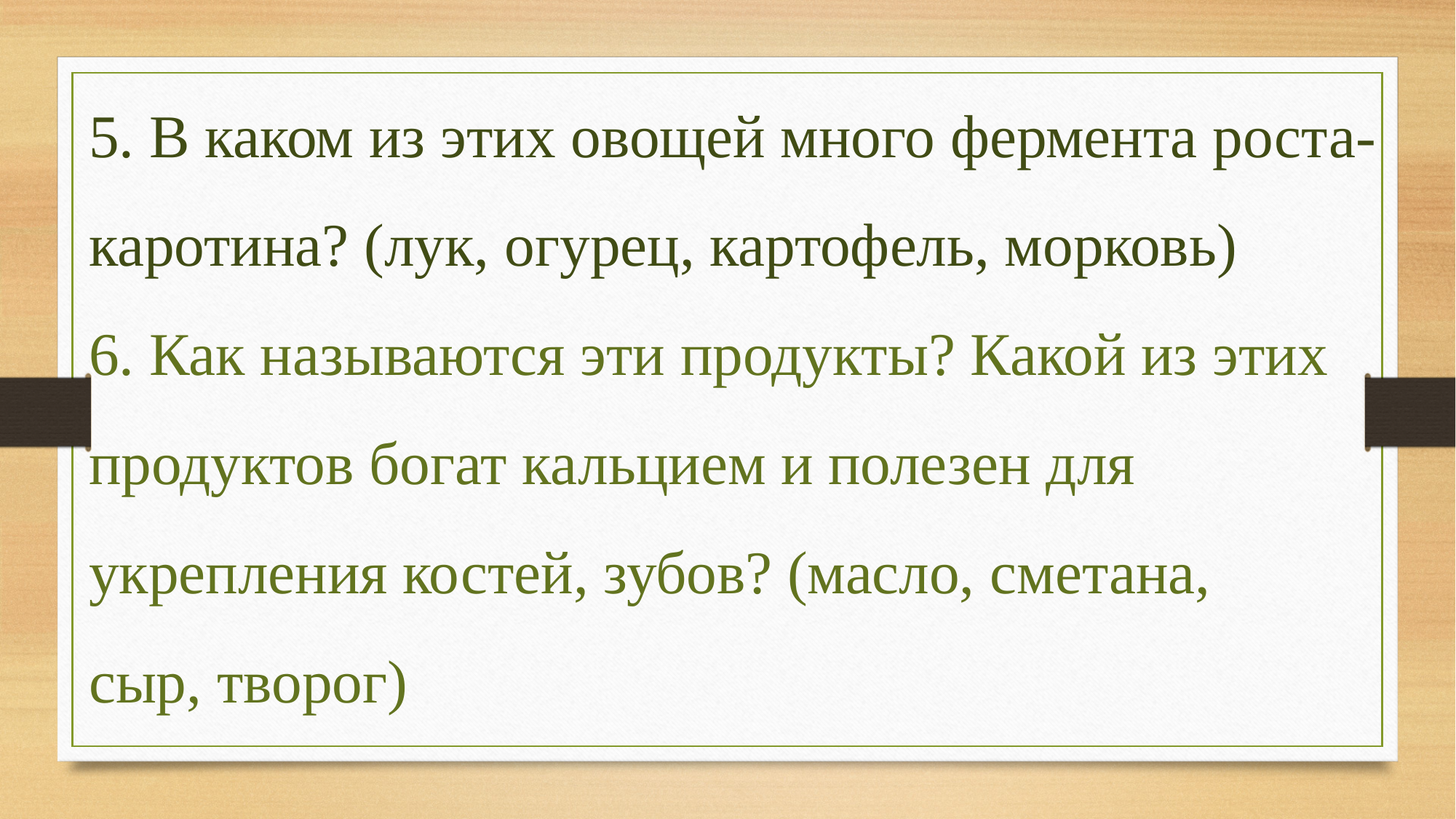

5. В каком из этих овощей много фермента роста- каротина? (лук, огурец, картофель, морковь)
6. Как называются эти продукты? Какой из этих продуктов богат кальцием и полезен для укрепления костей, зубов? (масло, сметана, сыр, творог)